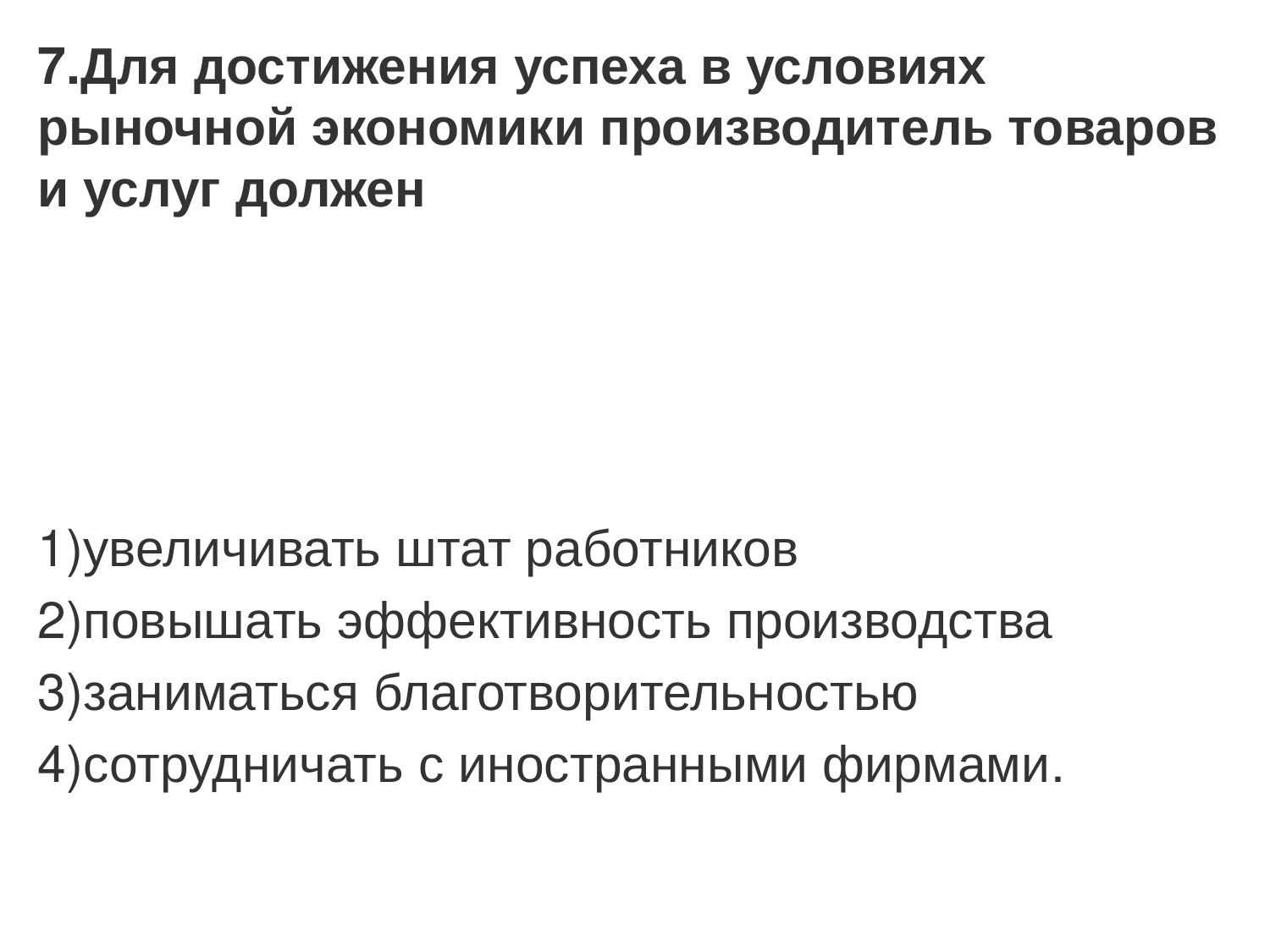

7.Для достижения успеха в условиях рыночной экономики производитель товаров и услуг должен

1)увеличивать штат работников
2)повышать эффективность производства
3)заниматься благотворительностью
4)сотрудничать с иностранными фирмами.